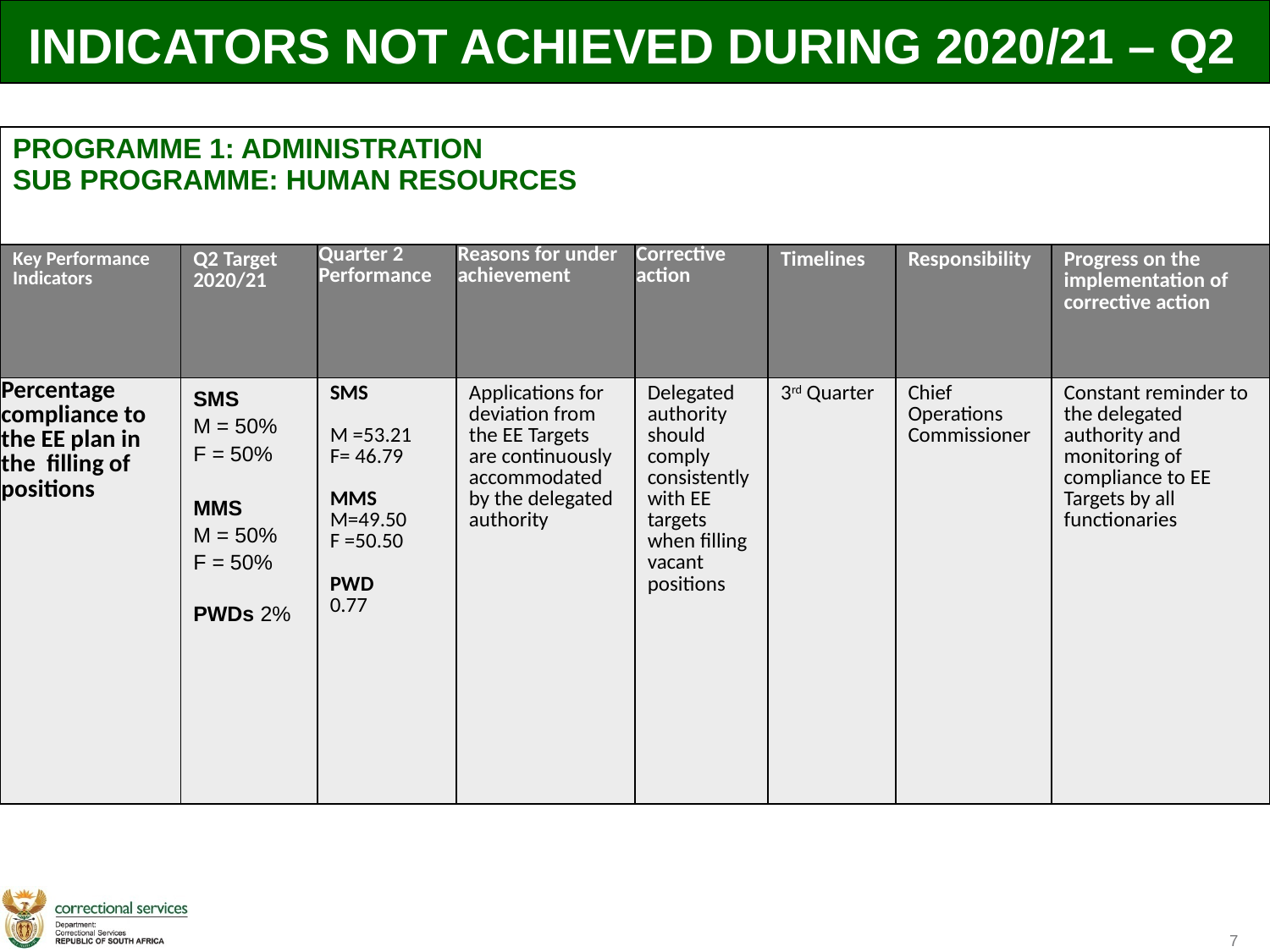

INDICATORS NOT ACHIEVED DURING 2020/21 – Q2
| PROGRAMME 1: ADMINISTRATION SUB PROGRAMME: HUMAN RESOURCES |  |  |  |  |  |  |  |
| --- | --- | --- | --- | --- | --- | --- | --- |
| Key Performance Indicators | Q2 Target 2020/21 | Quarter 2 Performance | Reasons for under achievement | Corrective action | Timelines | Responsibility | Progress on the implementation of corrective action |
| Percentage compliance to the EE plan in the filling of positions | SMS M = 50% F = 50%   MMS M = 50% F = 50% PWDs 2% | SMS M =53.21 F= 46.79 MMS M=49.50 F =50.50 PWD 0.77 | Applications for deviation from the EE Targets are continuously accommodated by the delegated authority | Delegated authority should comply consistently with EE targets when filling vacant positions | 3rd Quarter | Chief Operations Commissioner | Constant reminder to the delegated authority and monitoring of compliance to EE Targets by all functionaries |